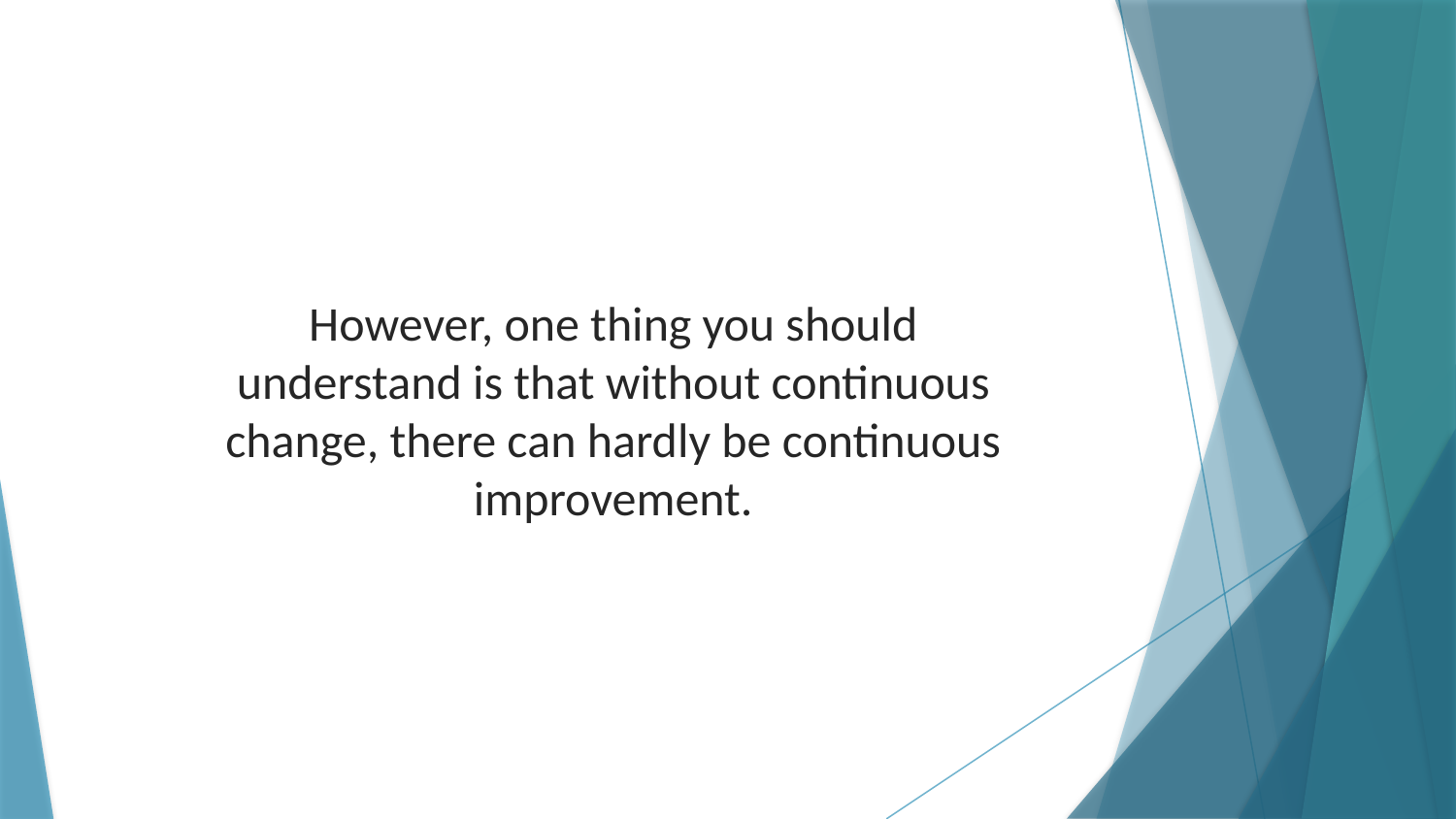

However, one thing you should understand is that without continuous change, there can hardly be continuous improvement.